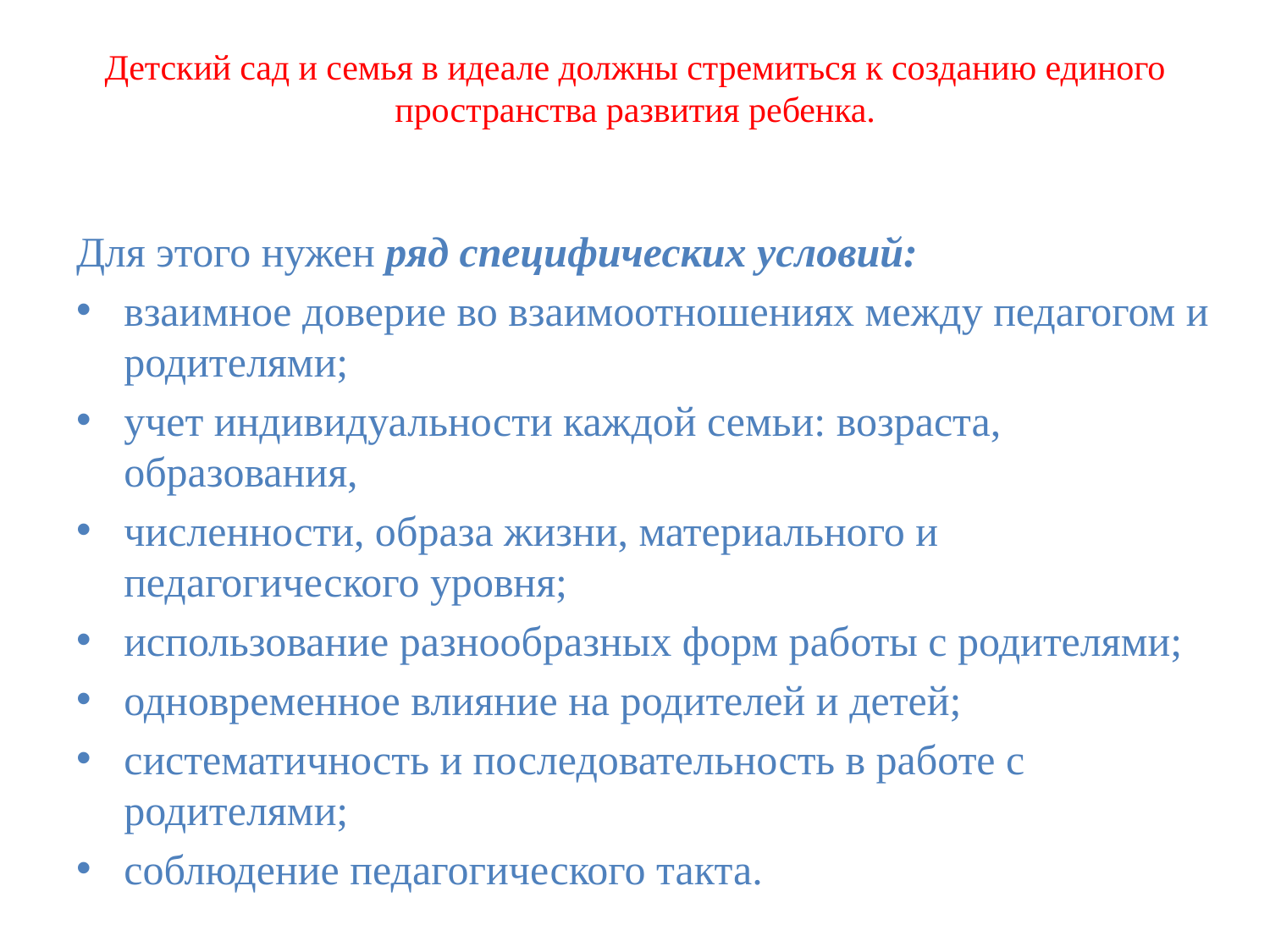

# Детский сад и семья в идеале должны стремиться к созданию единого пространства развития ребенка.
Для этого нужен ряд специфических условий:
взаимное доверие во взаимоотношениях между педагогом и родителями;
учет индивидуальности каждой семьи: возраста, образования,
численности, образа жизни, материального и педагогического уровня;
использование разнообразных форм работы с родителями;
одновременное влияние на родителей и детей;
систематичность и последовательность в работе с родителями;
соблюдение педагогического такта.